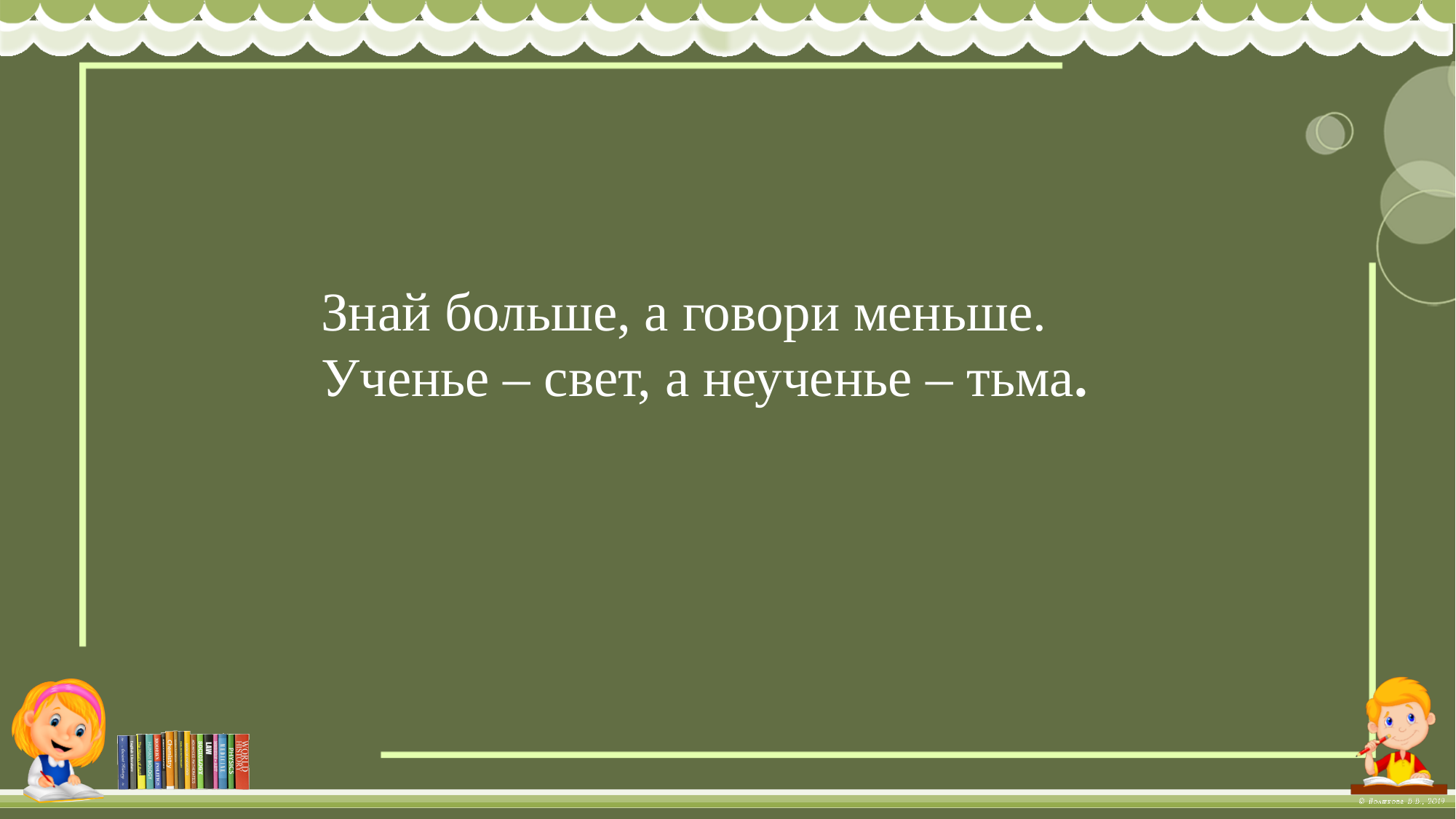

Знай больше, а говори меньше.
Ученье – свет, а неученье – тьма.